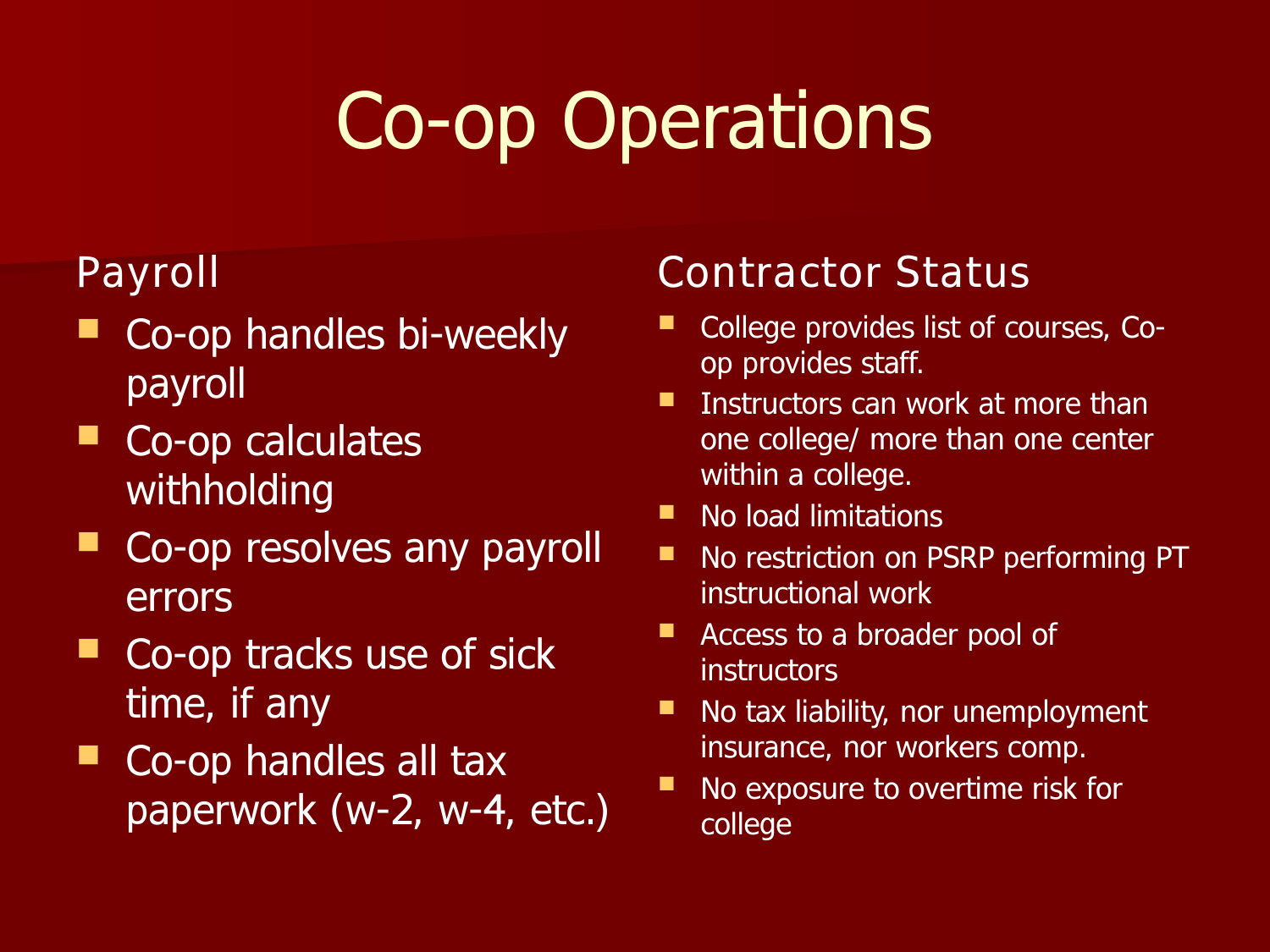

# Co-op Operations
Payroll
Contractor Status
Co-op handles bi-weekly payroll
Co-op calculates withholding
Co-op resolves any payroll errors
Co-op tracks use of sick time, if any
Co-op handles all tax paperwork (w-2, w-4, etc.)

College provides list of courses, Co-op provides staff.
Instructors can work at more than one college/ more than one center within a college.
No load limitations
No restriction on PSRP performing PT instructional work
Access to a broader pool of instructors
No tax liability, nor unemployment insurance, nor workers comp.
No exposure to overtime risk for college